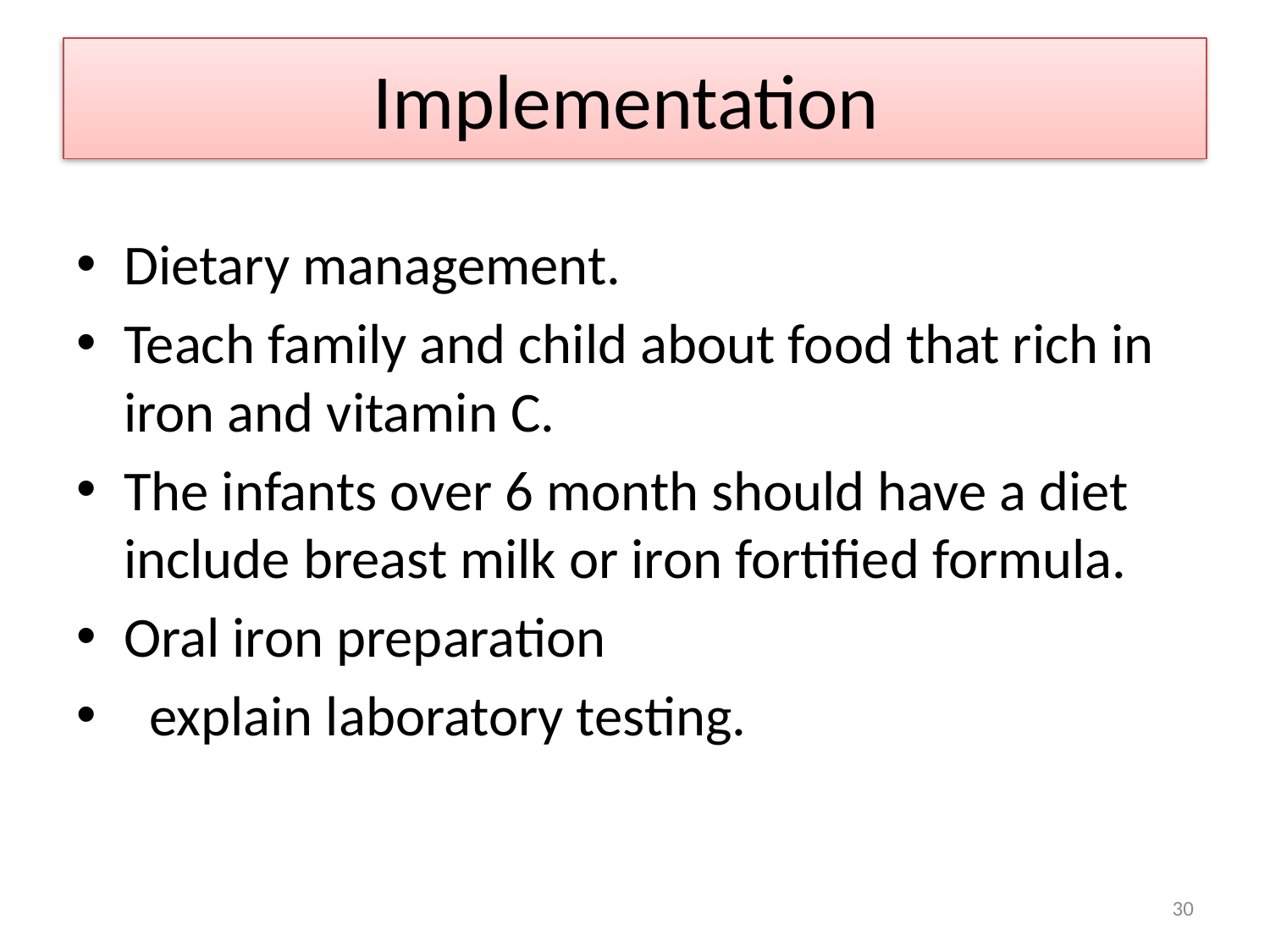

# Implementation
Dietary management.
Teach family and child about food that rich in iron and vitamin C.
The infants over 6 month should have a diet include breast milk or iron fortified formula.
Oral iron preparation
  explain laboratory testing.

30